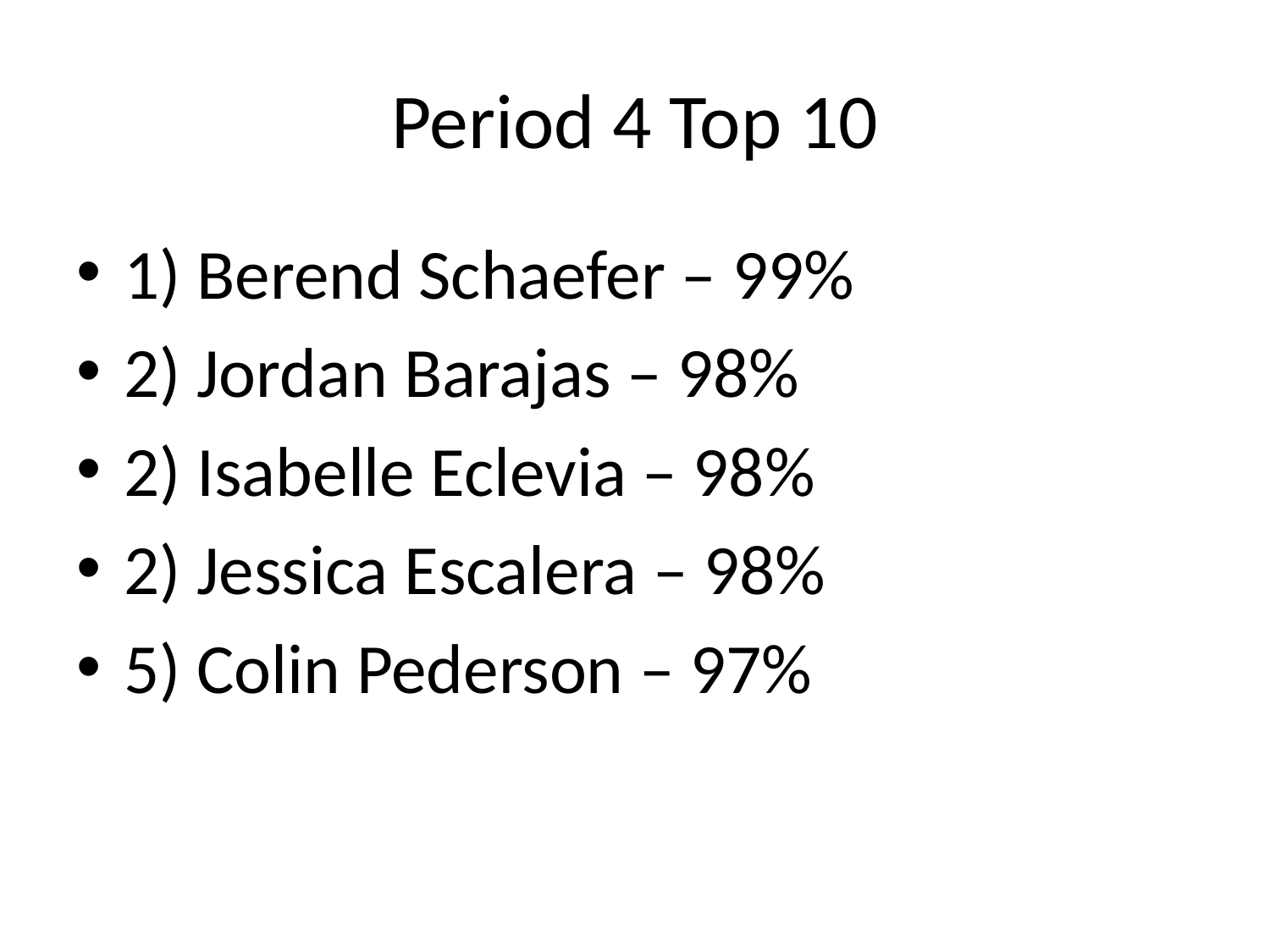

# Period 4 Top 10
1) Berend Schaefer – 99%
2) Jordan Barajas – 98%
2) Isabelle Eclevia – 98%
2) Jessica Escalera – 98%
5) Colin Pederson – 97%